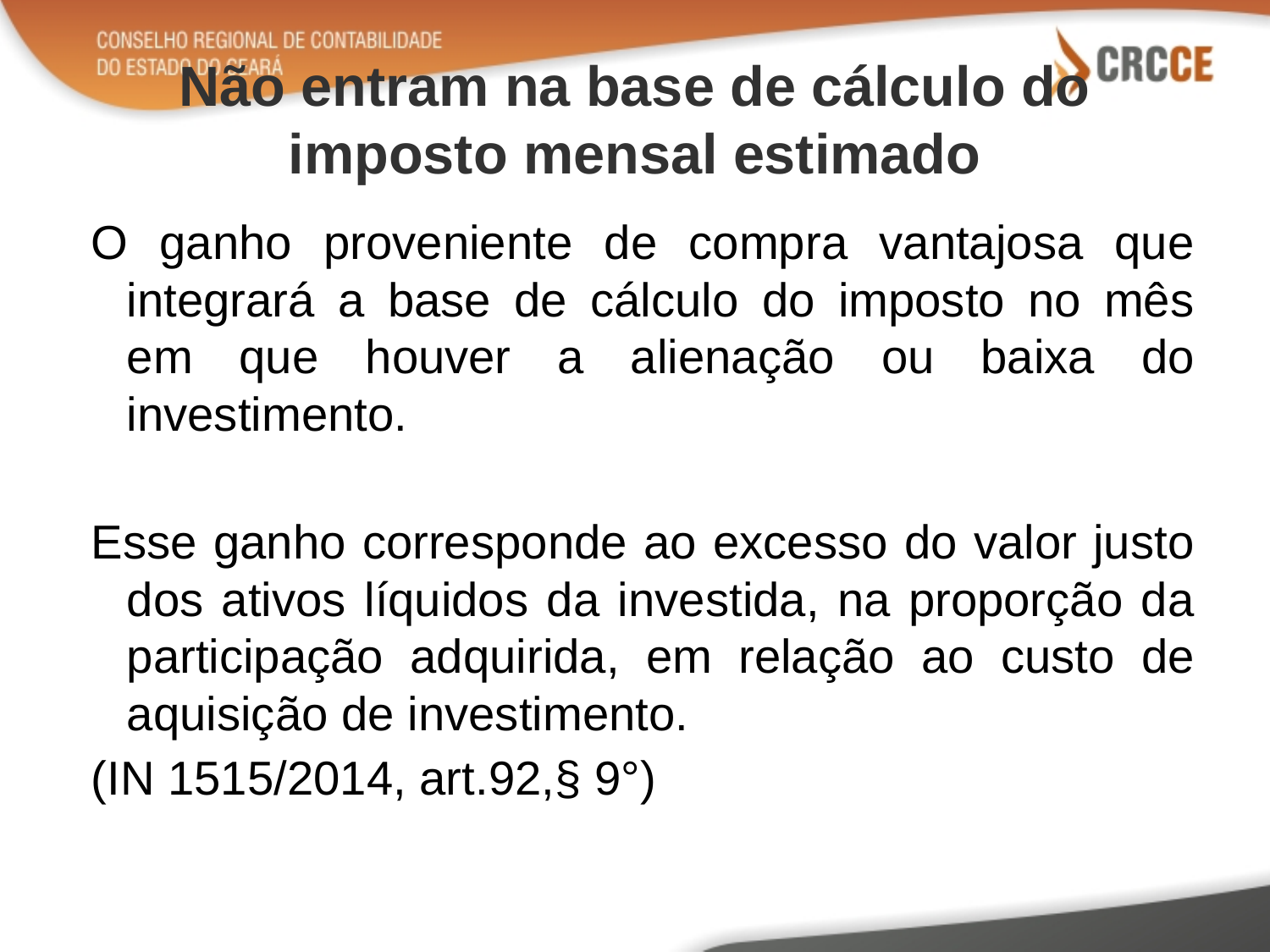

# Não entram na base de cálculo do imposto mensal estimado
O ganho proveniente de compra vantajosa que integrará a base de cálculo do imposto no mês em que houver a alienação ou baixa do investimento.

Esse ganho corresponde ao excesso do valor justo dos ativos líquidos da investida, na proporção da participação adquirida, em relação ao custo de aquisição de investimento.
(IN 1515/2014, art.92,§ 9°)